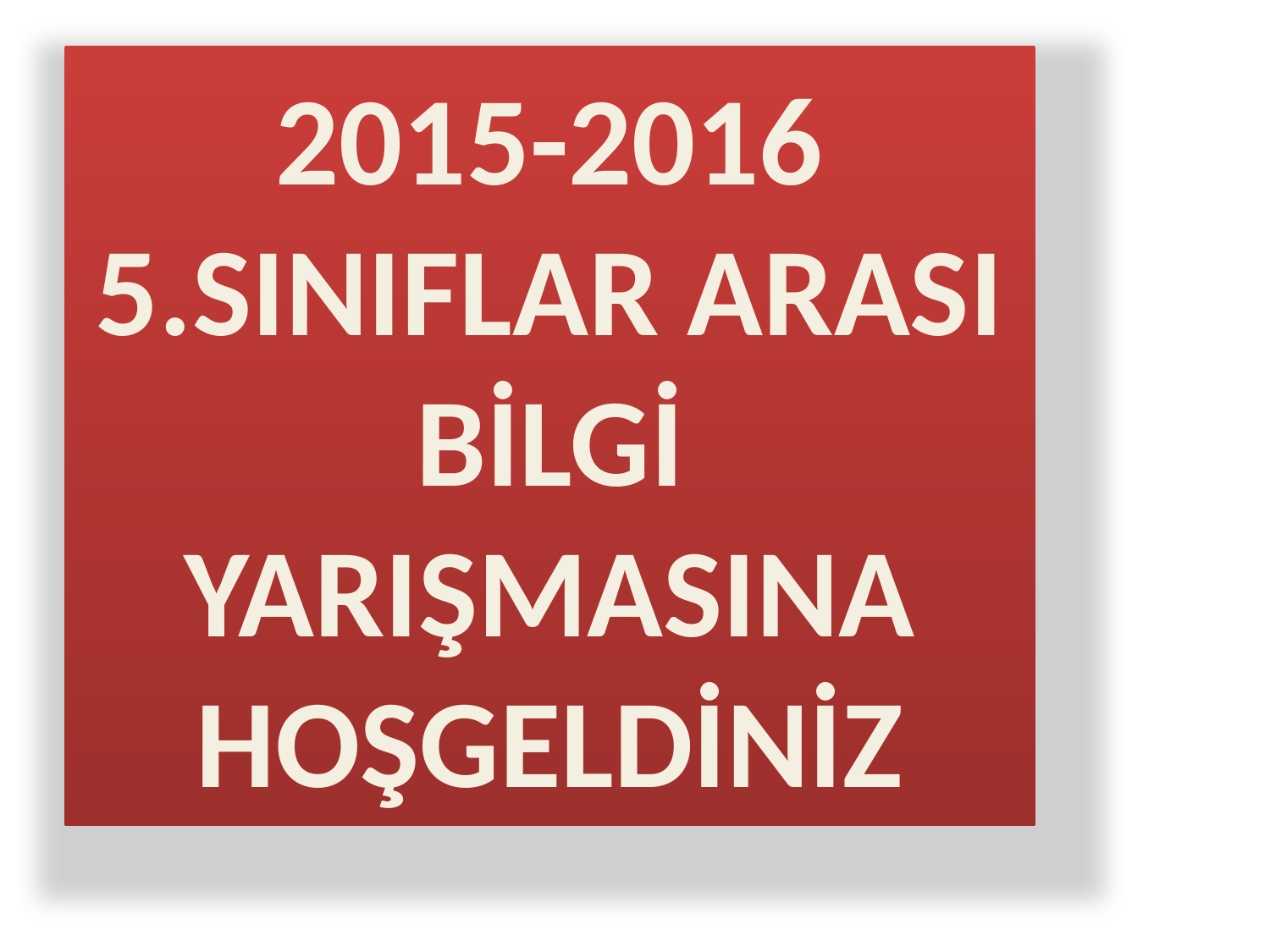

# 2015-2016 5.SINIFLAR ARASI BİLGİ YARIŞMASINA HOŞGELDİNİZ